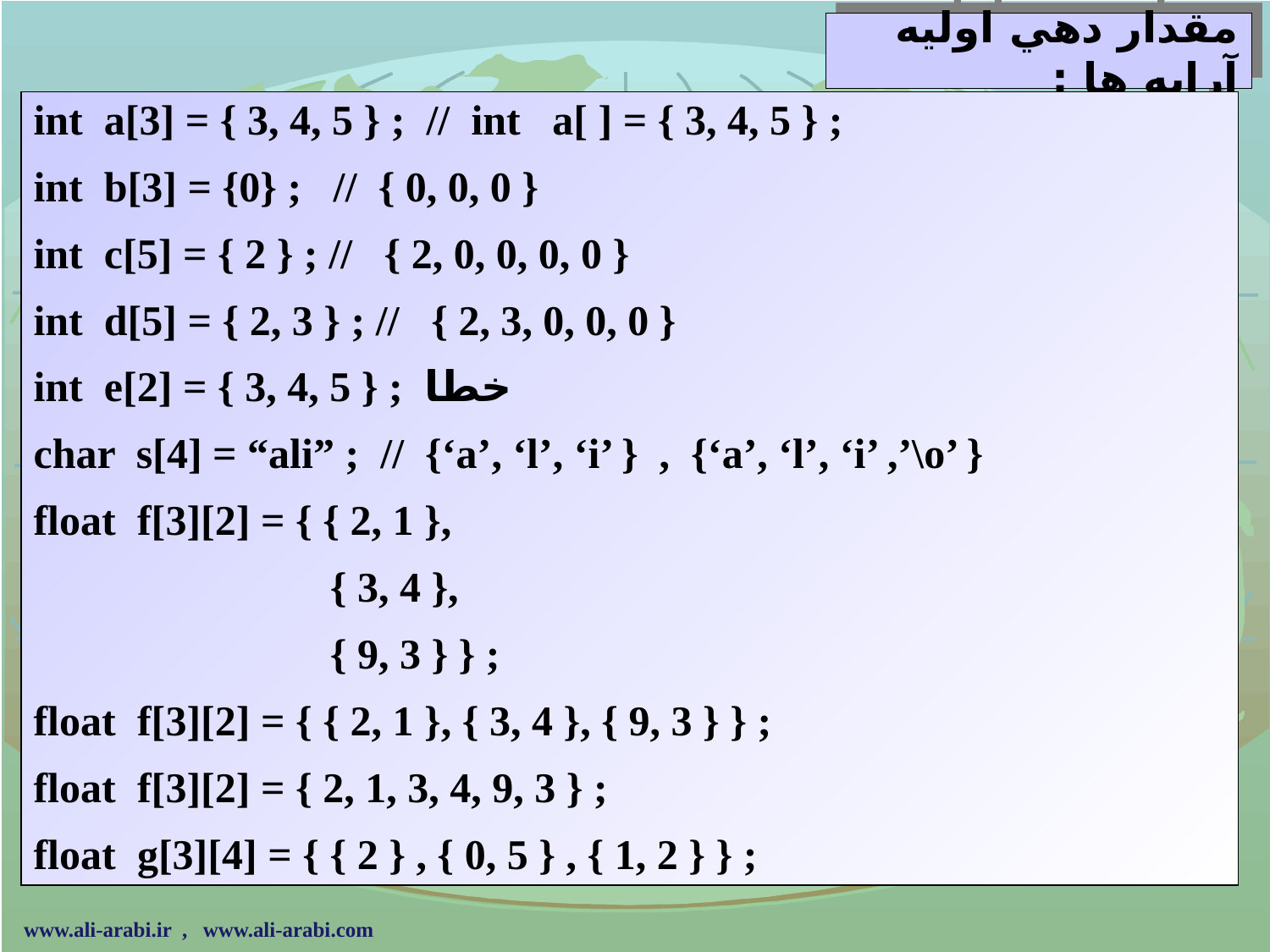

# مقدار دهي اوليه آرايه ها :
int  a[3] = { 3, 4, 5 } ;  //  int   a[ ] = { 3, 4, 5 } ;
int  b[3] = {0} ;   //  { 0, 0, 0 }
int  c[5] = { 2 } ; //   { 2, 0, 0, 0, 0 }
int  d[5] = { 2, 3 } ; //   { 2, 3, 0, 0, 0 }
int  e[2] = { 3, 4, 5 } ;  خطا
char  s[4] = “ali” ;  //  {‘a’, ‘l’, ‘i’ }  ,  {‘a’, ‘l’, ‘i’ ,’\o’ }
float  f[3][2] = { { 2, 1 },
		    { 3, 4 },
		    { 9, 3 } } ;
float  f[3][2] = { { 2, 1 }, { 3, 4 }, { 9, 3 } } ;
float  f[3][2] = { 2, 1, 3, 4, 9, 3 } ;
float  g[3][4] = { { 2 } , { 0, 5 } , { 1, 2 } } ;